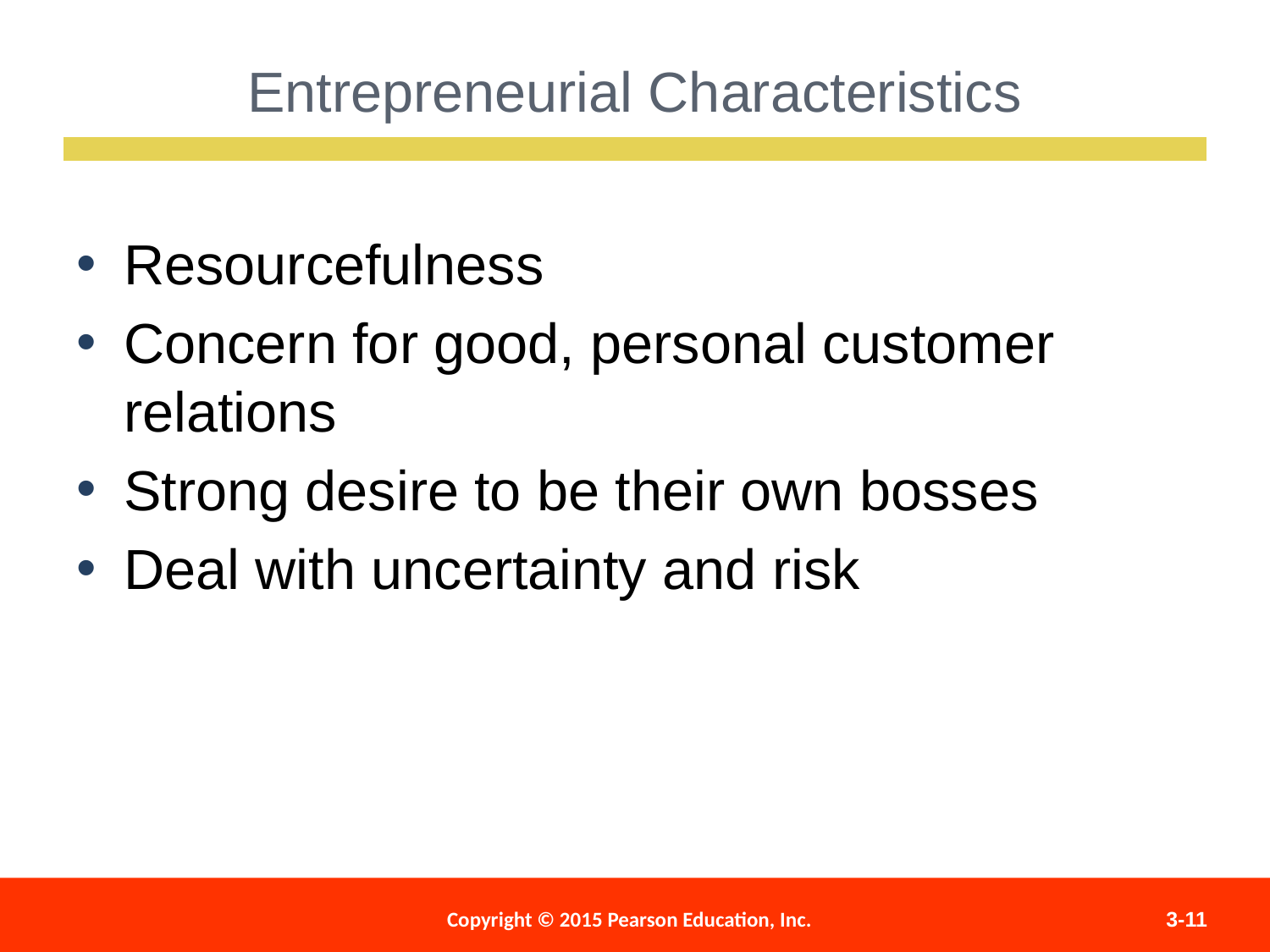

Entrepreneurial Characteristics
Resourcefulness
Concern for good, personal customer relations
Strong desire to be their own bosses
Deal with uncertainty and risk